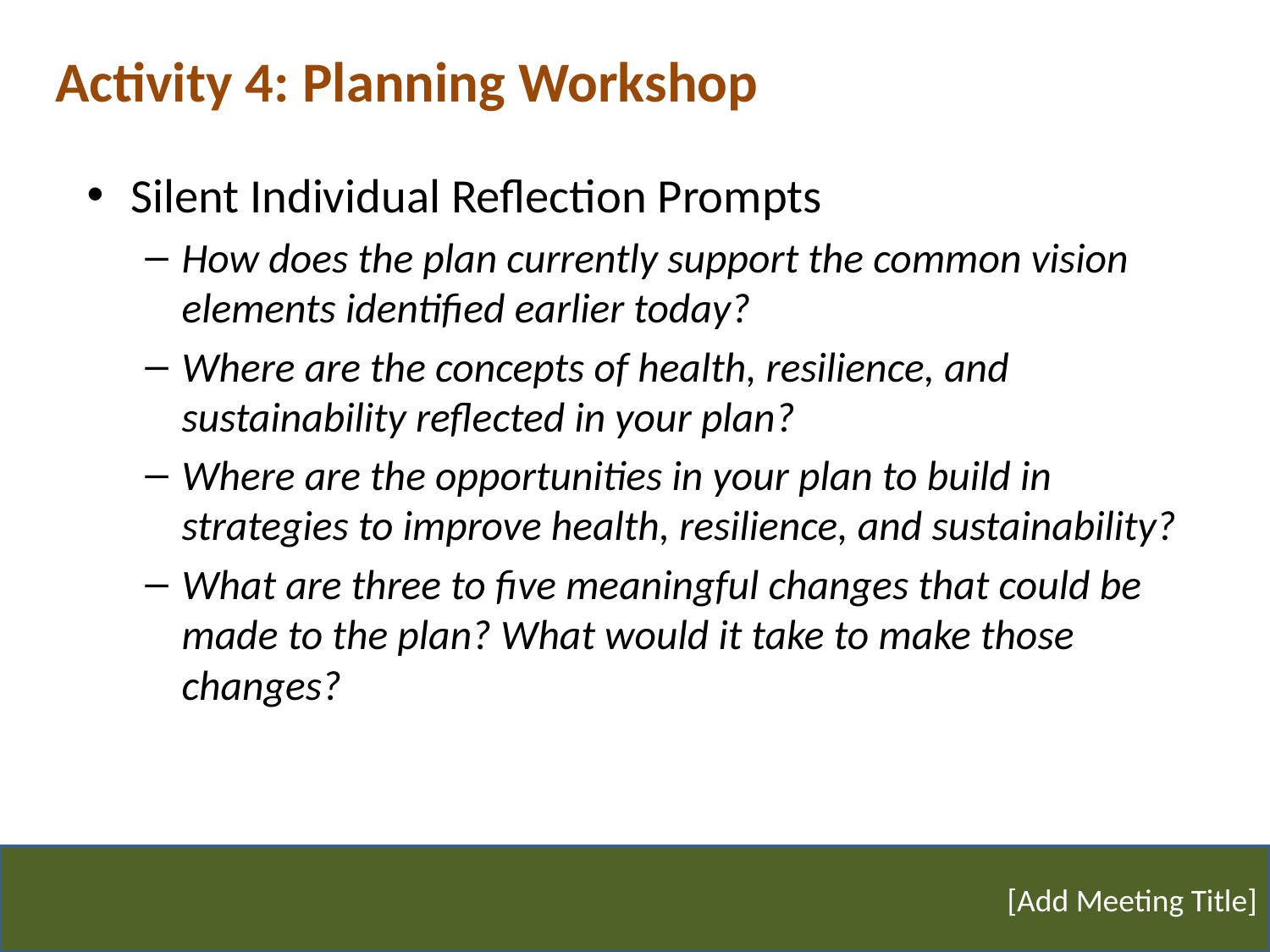

# Activity 4: Planning Workshop
Silent Individual Reflection Prompts
How does the plan currently support the common vision elements identified earlier today?
Where are the concepts of health, resilience, and sustainability reflected in your plan?
Where are the opportunities in your plan to build in strategies to improve health, resilience, and sustainability?
What are three to five meaningful changes that could be made to the plan? What would it take to make those changes?

[Add Meeting Title]